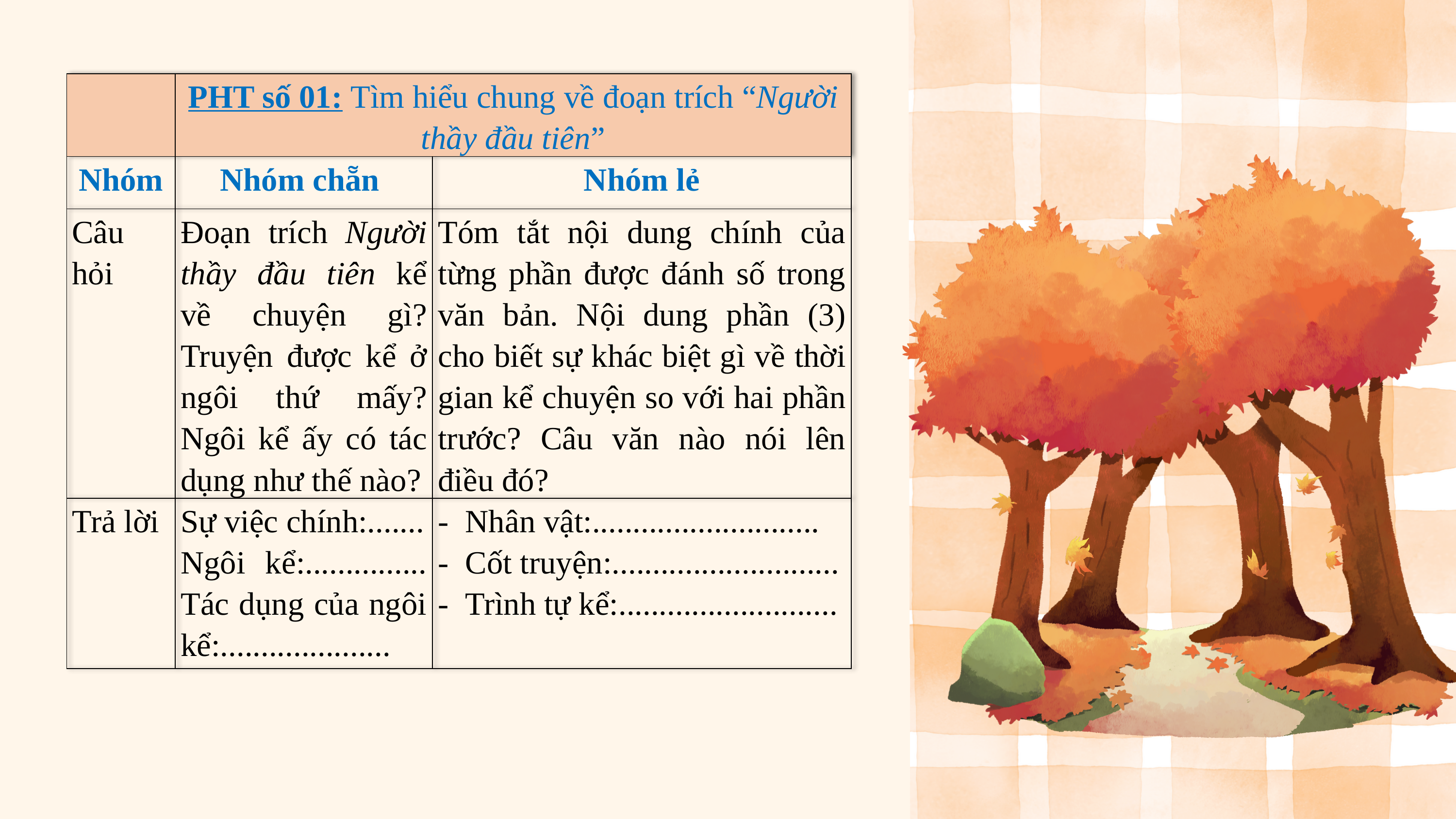

|  | PHT số 01: Tìm hiểu chung về đoạn trích “Người thầy đầu tiên” |  |
| --- | --- | --- |
| Nhóm | Nhóm chẵn | Nhóm lẻ |
| Câu hỏi | Đoạn trích Người thầy đầu tiên kể về chuyện gì? Truyện được kể ở ngôi thứ mấy? Ngôi kể ấy có tác dụng như thế nào? | Tóm tắt nội dung chính của từng phần được đánh số trong văn bản. Nội dung phần (3) cho biết sự khác biệt gì về thời gian kể chuyện so với hai phần trước? Câu văn nào nói lên điều đó? |
| Trả lời | Sự việc chính:....... Ngôi kể:............... Tác dụng của ngôi kể:..................... | Nhân vật:............................ Cốt truyện:............................ Trình tự kể:........................... |